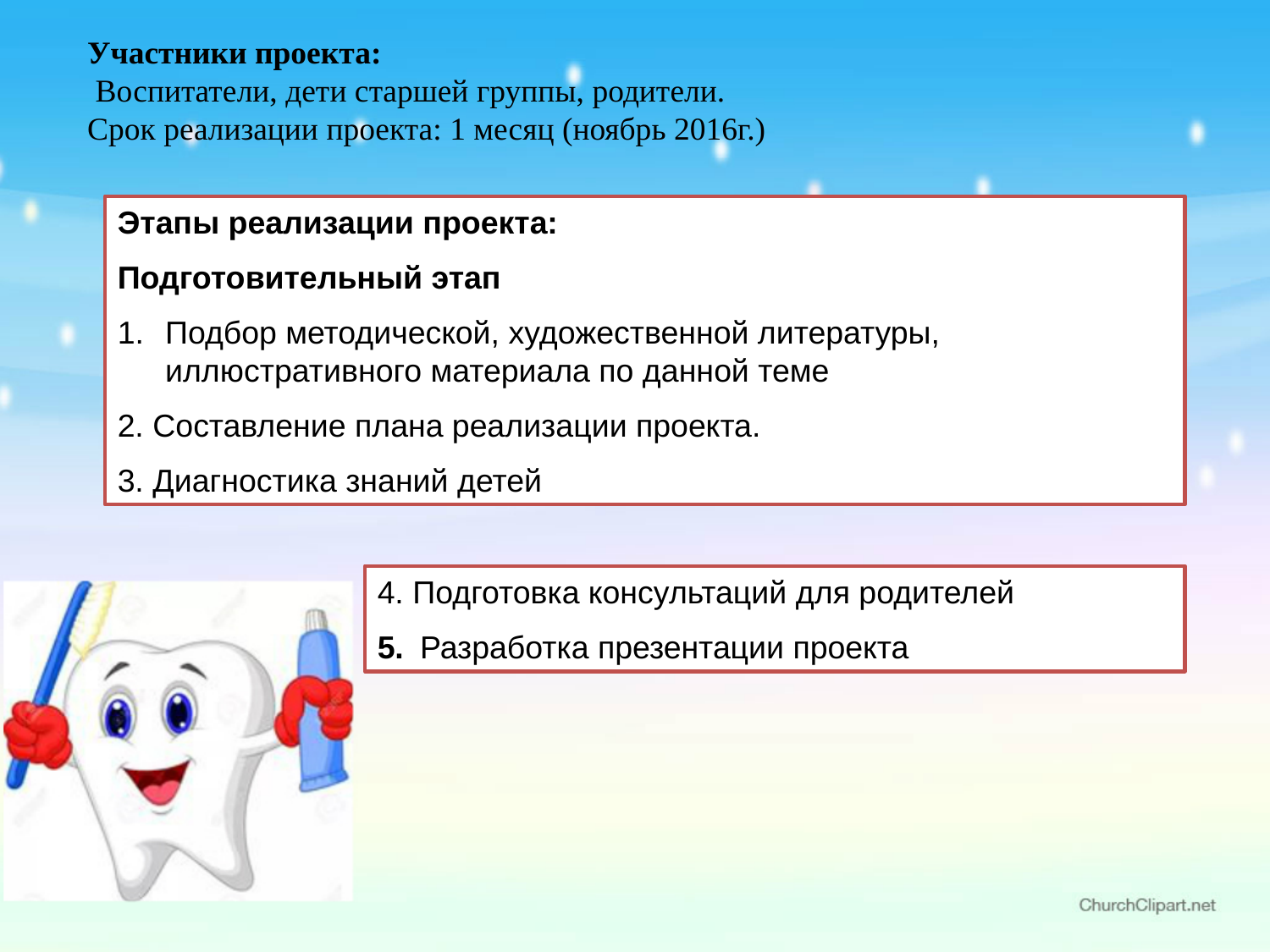

Участники проекта:
 Воспитатели, дети старшей группы, родители.
Срок реализации проекта: 1 месяц (ноябрь 2016г.)
Этапы реализации проекта:

Подготовительный этап

Подбор методической, художественной литературы, иллюстративного материала по данной теме

2. Составление плана реализации проекта.

3. Диагностика знаний детей
4. Подготовка консультаций для родителей

5.  Разработка презентации проекта